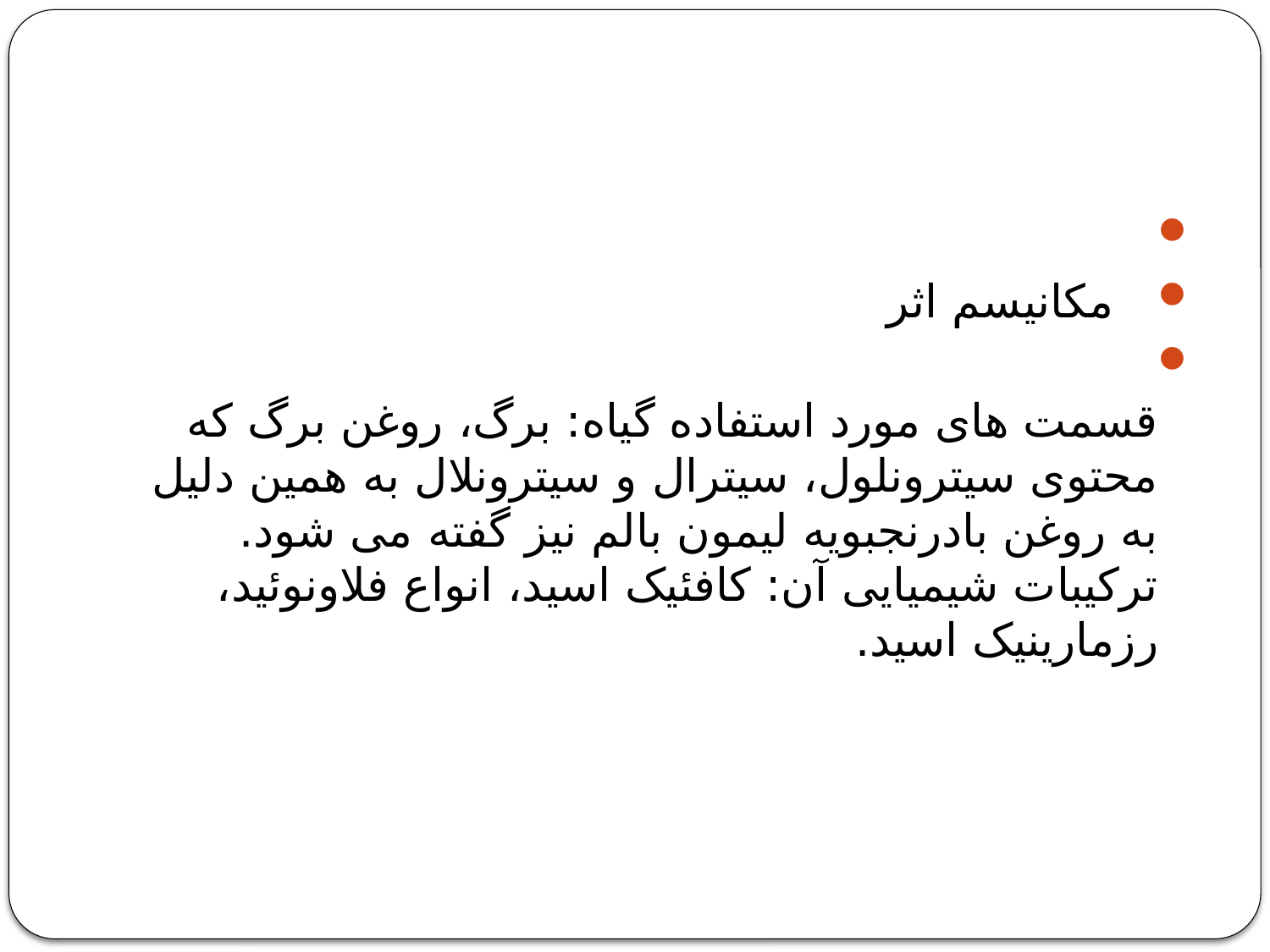

#

   مکانیسم اثر
قسمت های مورد استفاده گیاه: برگ، روغن برگ که محتوی سیترونلول، سیترال و سیترونلال به همین دلیل به روغن بادرنجبویه لیمون بالم نیز گفته می شود.
ترکیبات شیمیایی آن: کافئیک اسید، انواع فلاونوئید، رزمارینیک اسید.